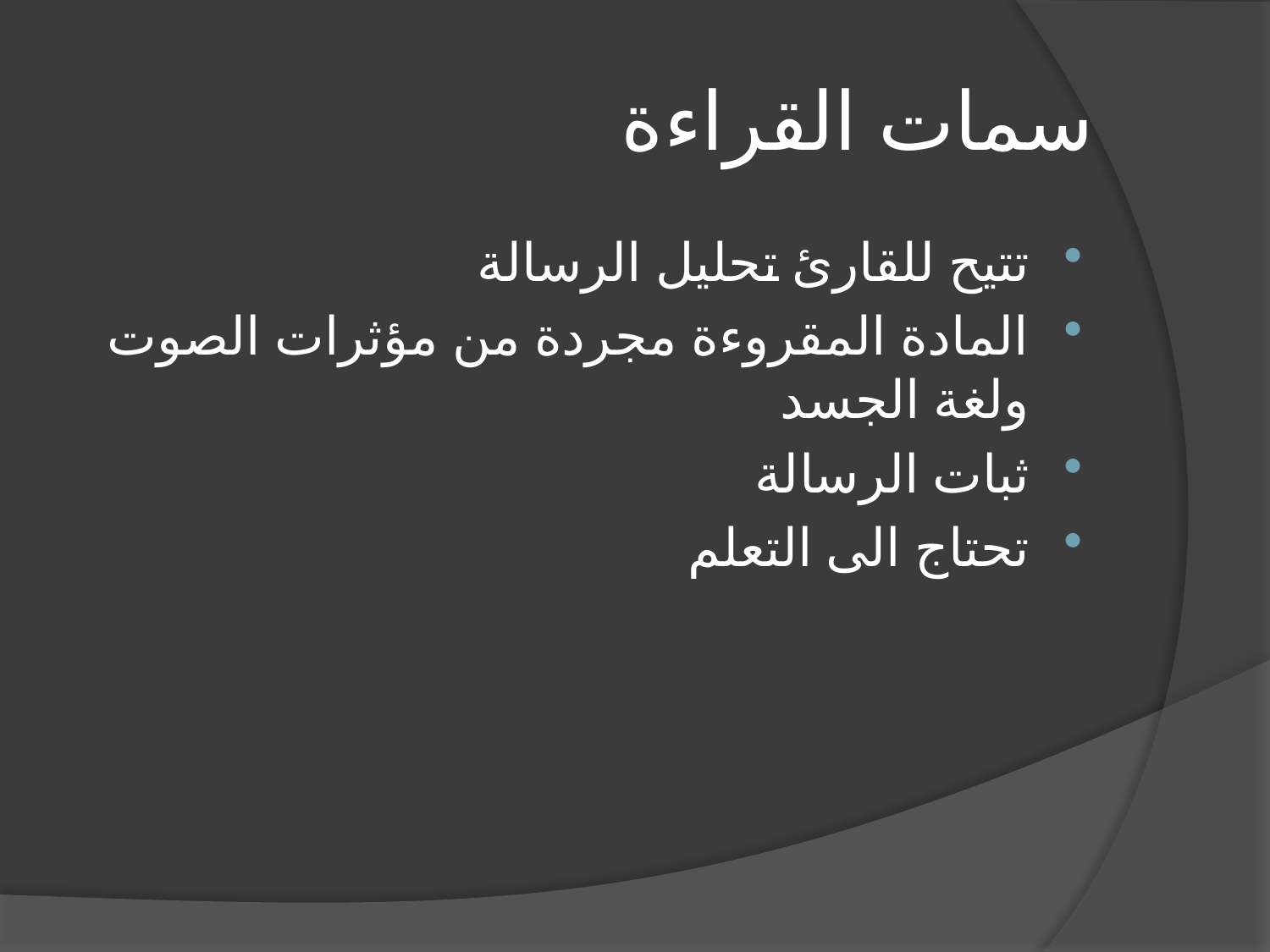

# سمات القراءة
تتيح للقارئ تحليل الرسالة
المادة المقروءة مجردة من مؤثرات الصوت ولغة الجسد
ثبات الرسالة
تحتاج الى التعلم